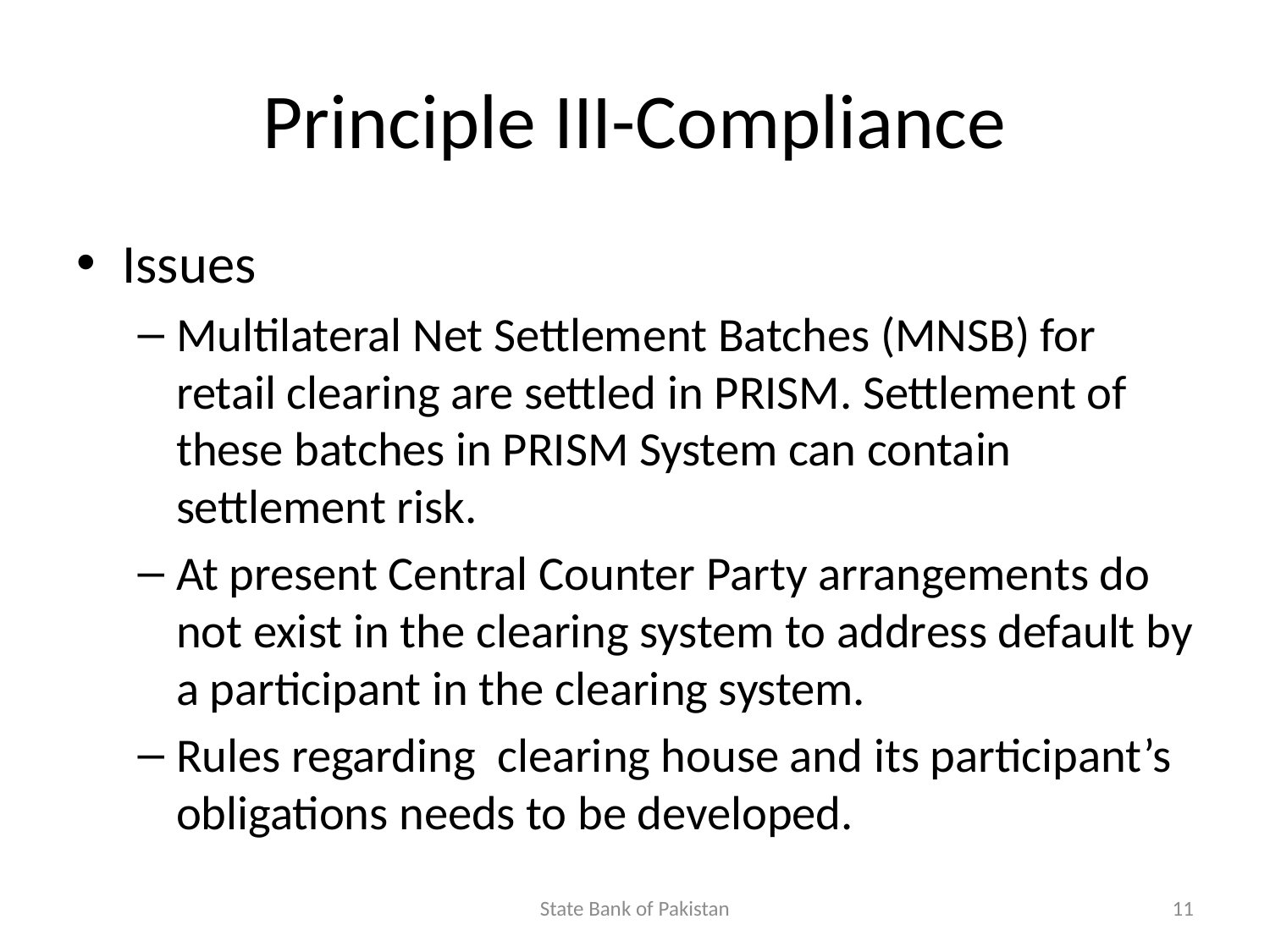

# Principle III-Compliance
Issues
Multilateral Net Settlement Batches (MNSB) for retail clearing are settled in PRISM. Settlement of these batches in PRISM System can contain settlement risk.
At present Central Counter Party arrangements do not exist in the clearing system to address default by a participant in the clearing system.
Rules regarding  clearing house and its participant’s obligations needs to be developed.

State Bank of Pakistan
11